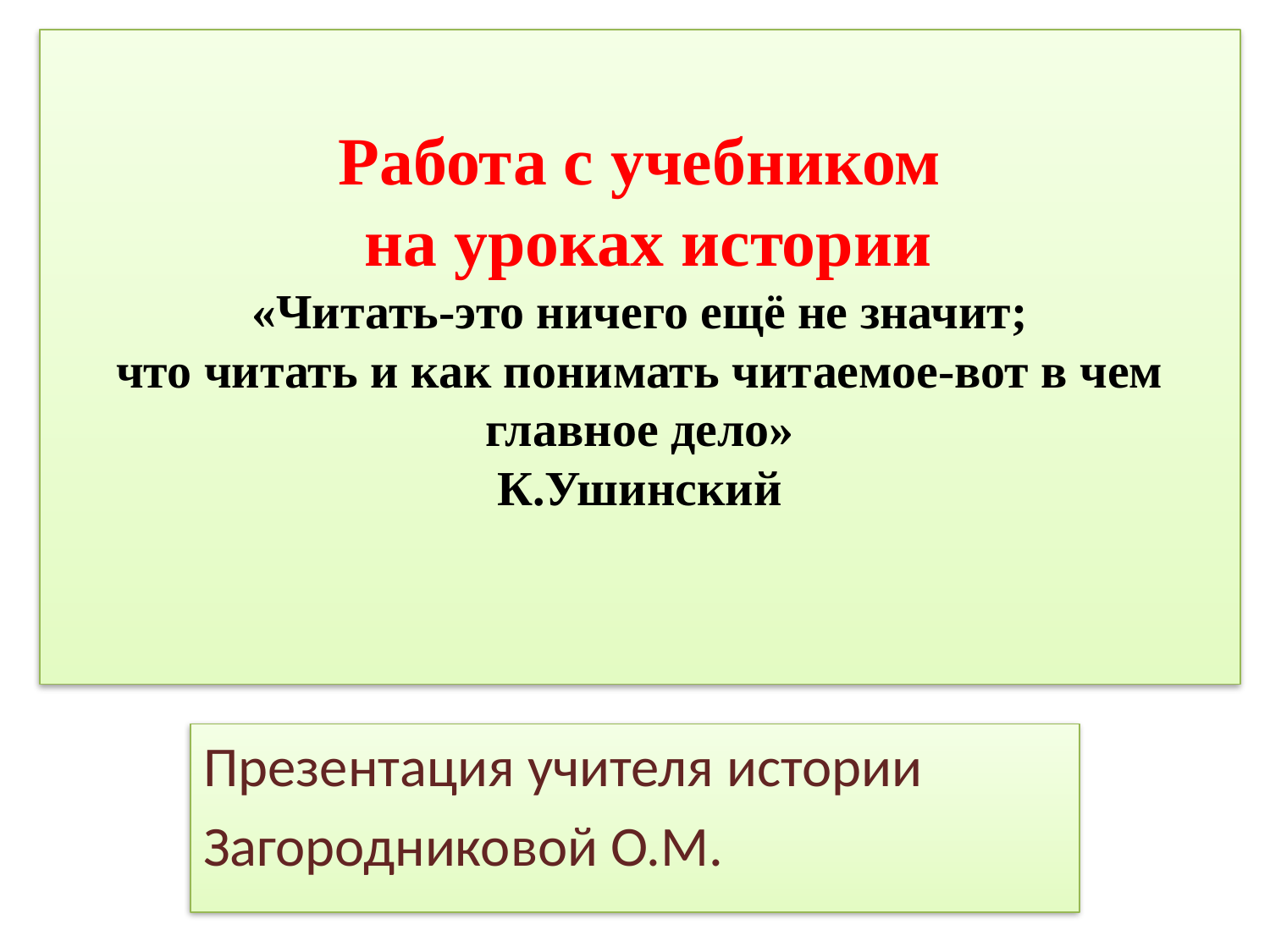

# Работа с учебником на уроках истории «Читать-это ничего ещё не значит; что читать и как понимать читаемое-вот в чем главное дело» К.Ушинский
Презентация учителя истории
Загородниковой О.М.